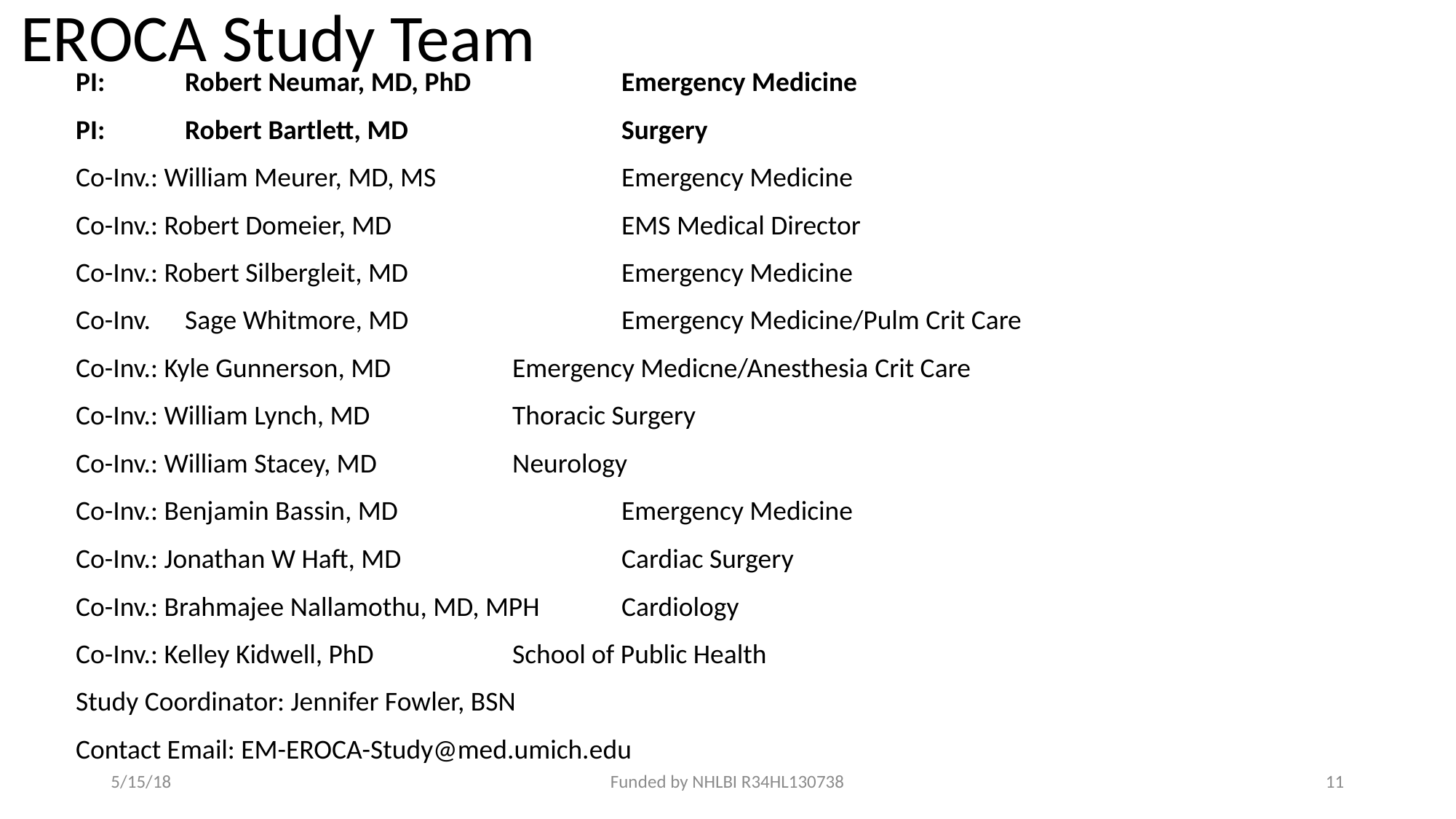

# EROCA Study Team
PI: 	Robert Neumar, MD, PhD		Emergency Medicine
PI: 	Robert Bartlett, MD          		Surgery
Co-Inv.: William Meurer, MD, MS     		Emergency Medicine
Co-Inv.: Robert Domeier, MD          		EMS Medical Director
Co-Inv.: Robert Silbergleit, MD  		Emergency Medicine
Co-Inv. 	Sage Whitmore, MD   		Emergency Medicine/Pulm Crit Care
Co-Inv.: Kyle Gunnerson, MD 		Emergency Medicne/Anesthesia Crit Care
Co-Inv.: William Lynch, MD   		Thoracic Surgery
Co-Inv.: William Stacey, MD  		Neurology
Co-Inv.: Benjamin Bassin, MD  		Emergency Medicine
Co-Inv.: Jonathan W Haft, MD     		Cardiac Surgery
Co-Inv.: Brahmajee Nallamothu, MD, MPH	Cardiology
Co-Inv.: Kelley Kidwell, PhD    		School of Public Health
Study Coordinator: Jennifer Fowler, BSN
Contact Email: EM-EROCA-Study@med.umich.edu
5/15/18
Funded by NHLBI R34HL130738
11